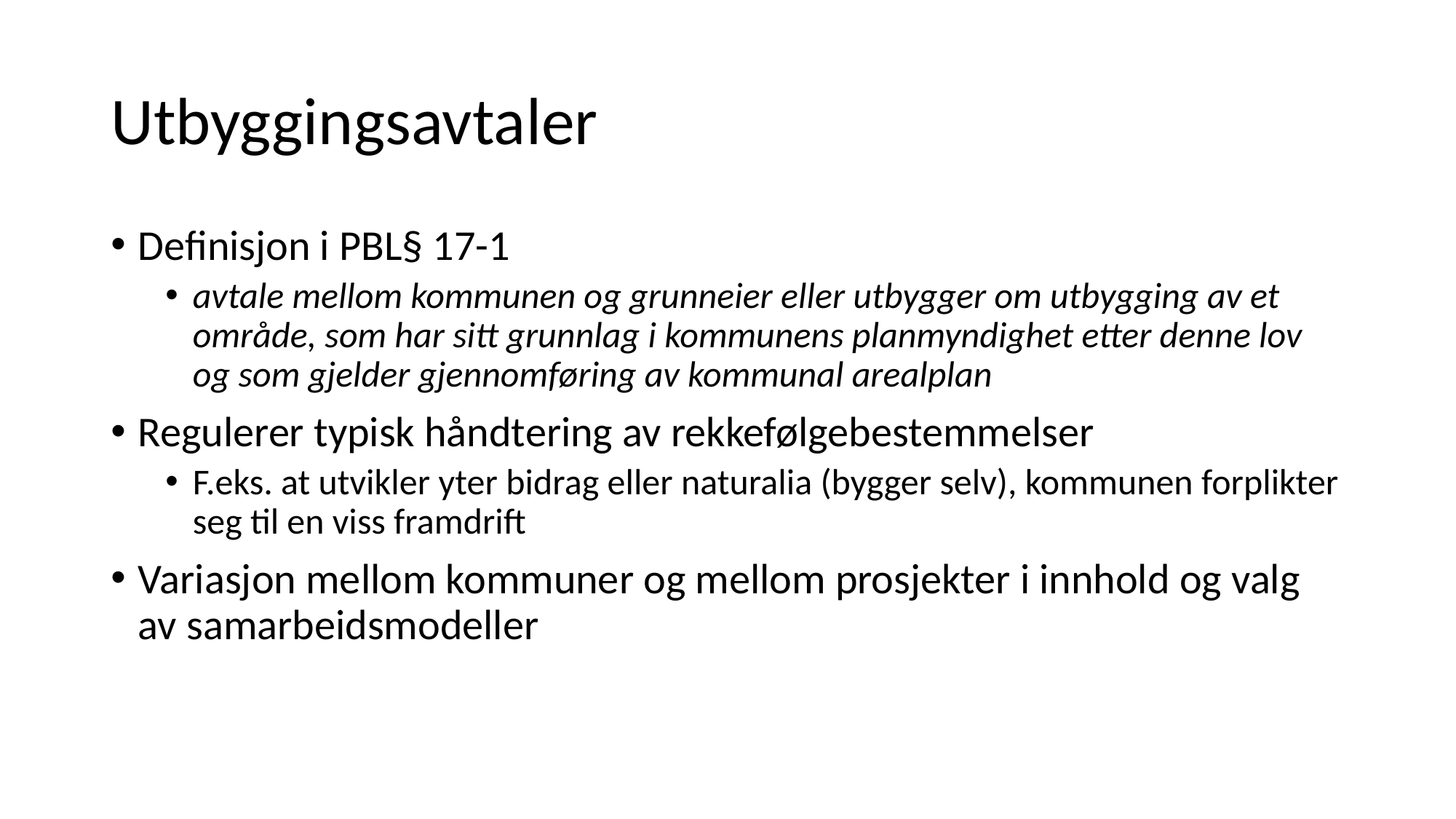

# Utbyggingsavtaler
Definisjon i PBL§ 17-1
avtale mellom kommunen og grunneier eller utbygger om utbygging av et område, som har sitt grunnlag i kommunens planmyndighet etter denne lov og som gjelder gjennomføring av kommunal arealplan
Regulerer typisk håndtering av rekkefølgebestemmelser
F.eks. at utvikler yter bidrag eller naturalia (bygger selv), kommunen forplikter seg til en viss framdrift
Variasjon mellom kommuner og mellom prosjekter i innhold og valg av samarbeidsmodeller